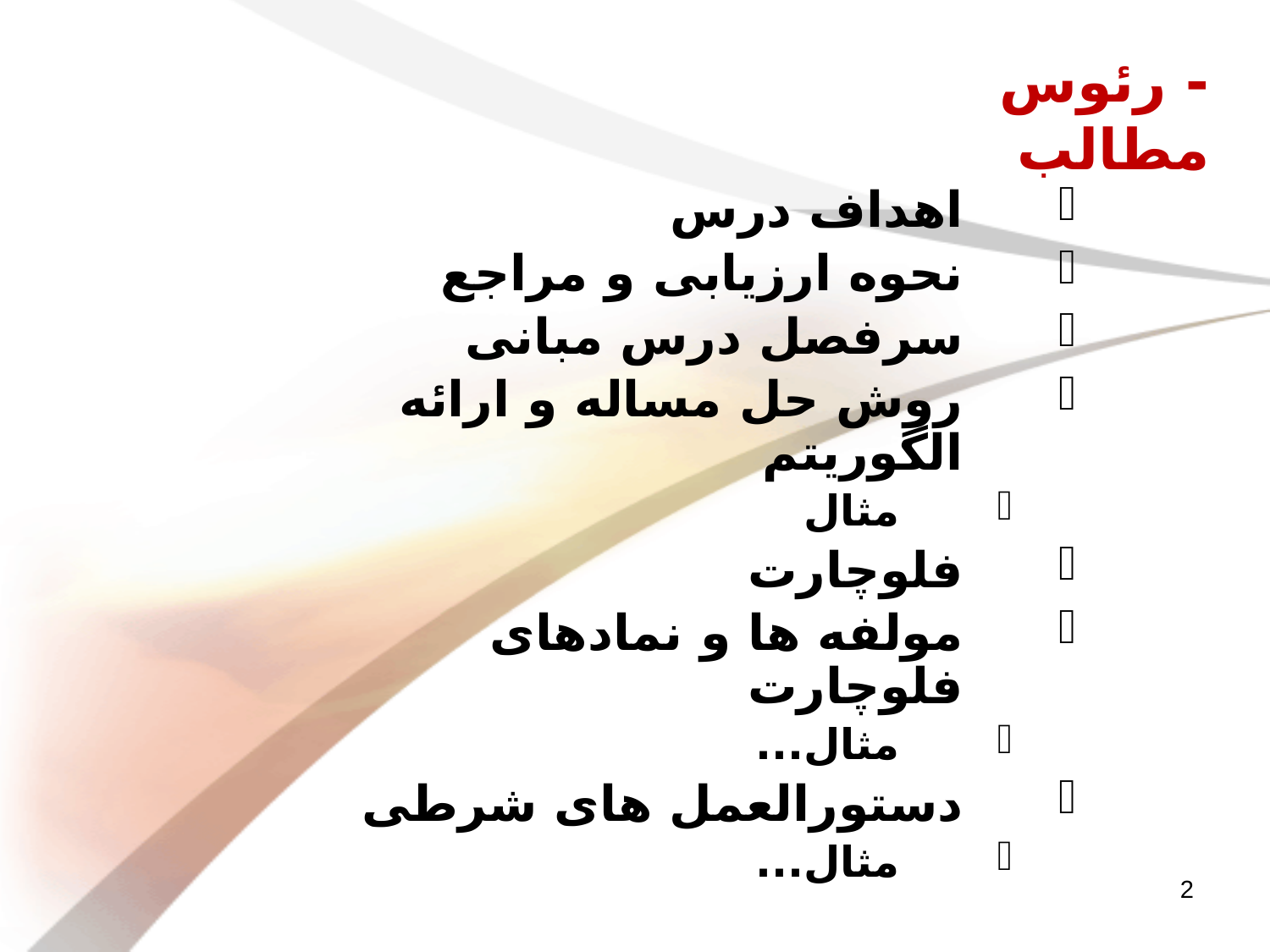

# - رئوس مطالب
اهداف درس
نحوه ارزیابی و مراجع
سرفصل درس مبانی
روش حل مساله و ارائه الگوریتم
مثال
فلوچارت
مولفه ها و نمادهای فلوچارت
مثال...
دستورالعمل های شرطی
مثال...

2